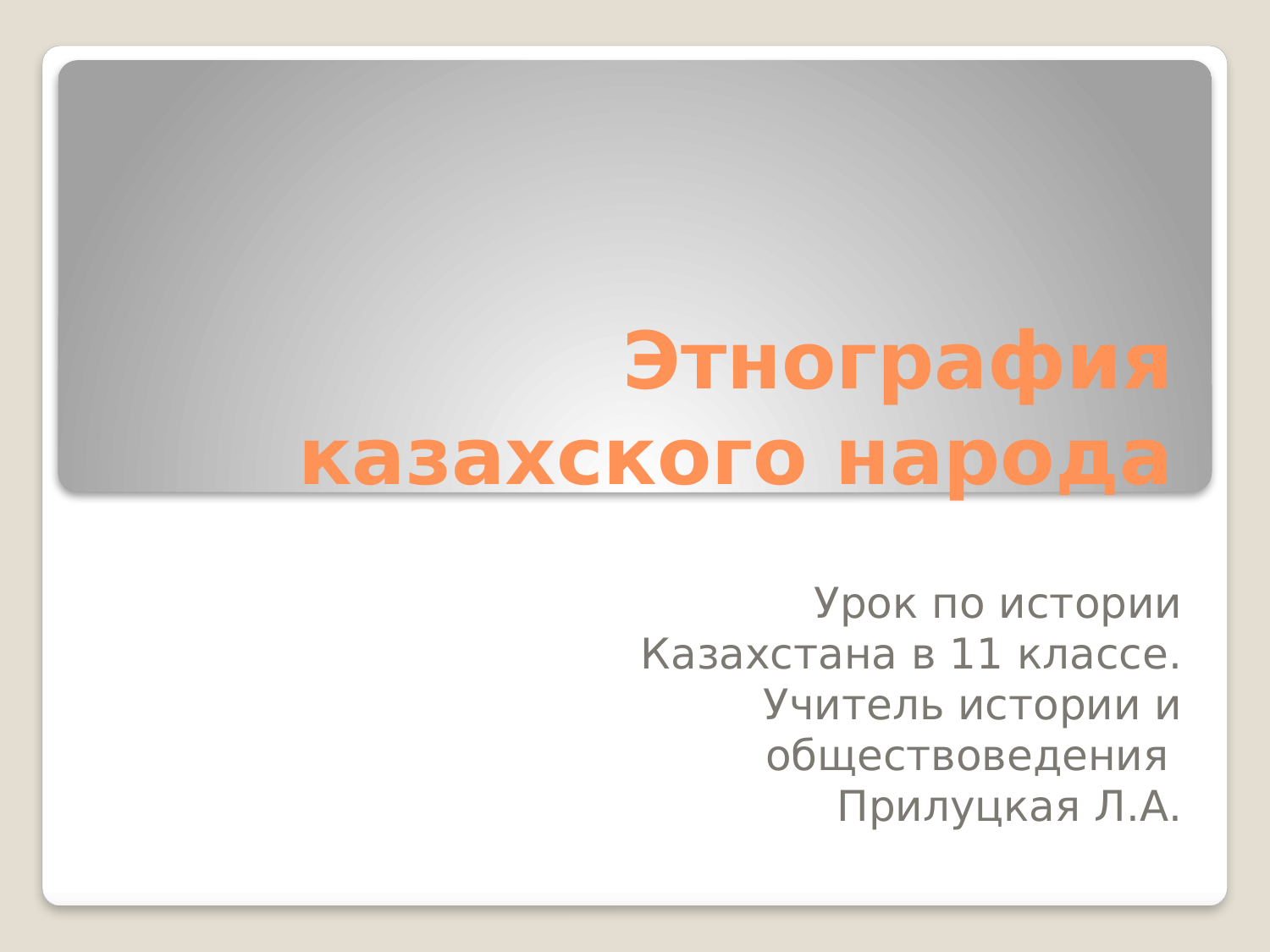

# Этнография казахского народа
Урок по истории Казахстана в 11 классе.
Учитель истории и обществоведения  Прилуцкая Л.А.